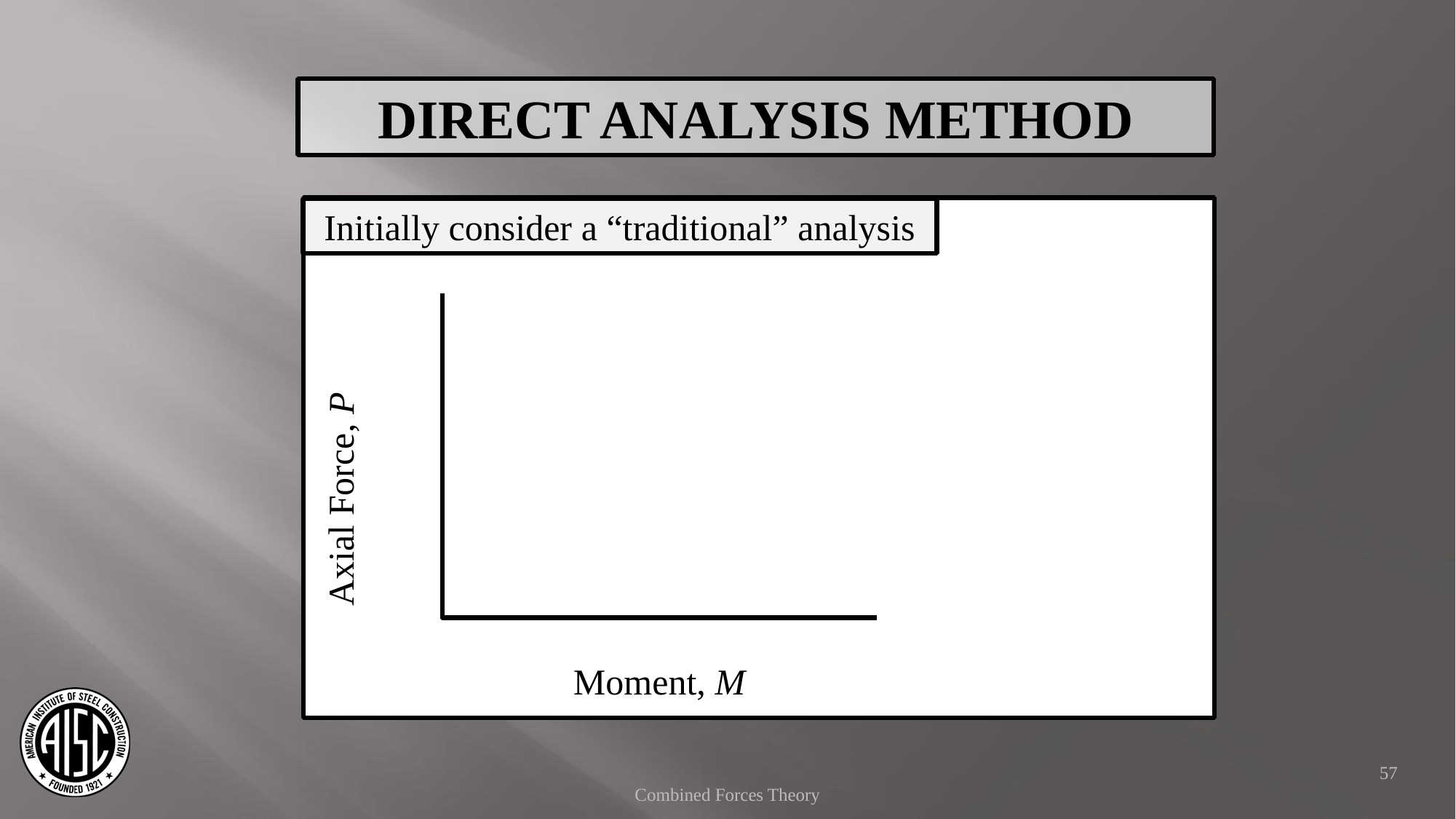

DIRECT ANALYSIS METHOD

Initially consider a “traditional” analysis

Axial Force, P
Moment, M
57
Combined Forces Theory